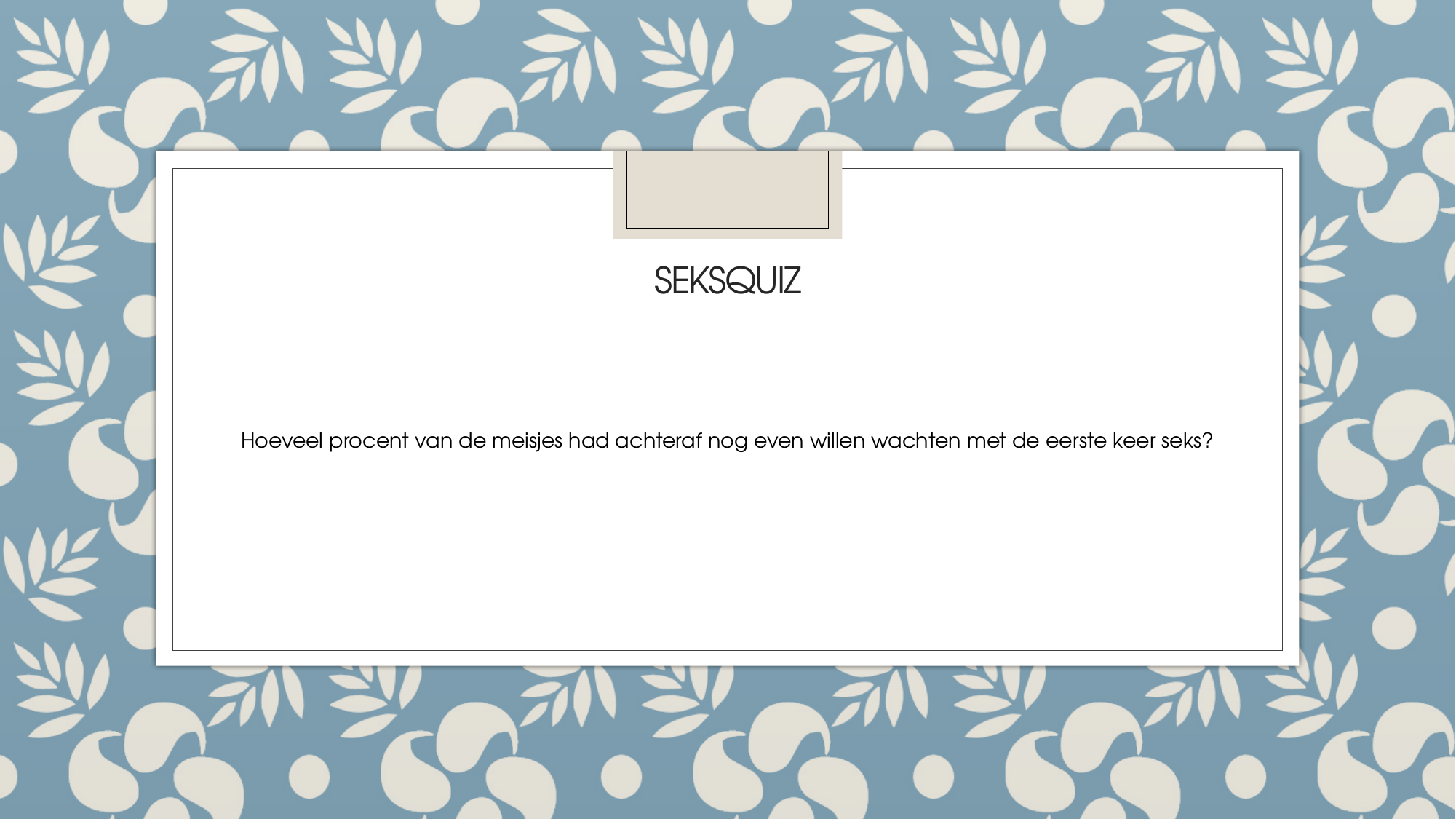

# Seksquiz
Hoeveel procent van de meisjes had achteraf nog even willen wachten met de eerste keer seks?